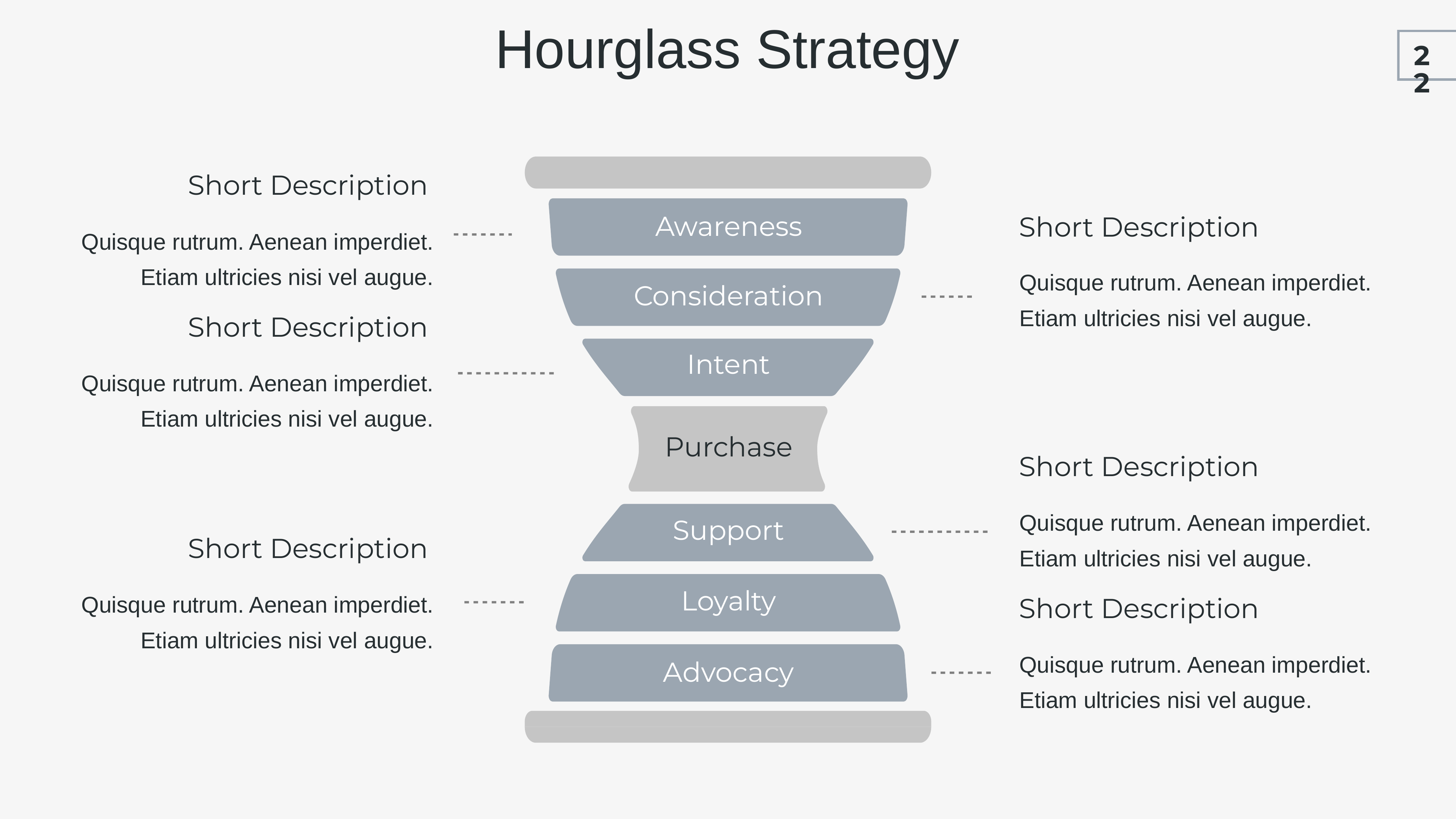

Hourglass Strategy
22

Short Description

Awareness
Short Description
Quisque rutrum. Aenean imperdiet. Etiam ultricies nisi vel augue.

Quisque rutrum. Aenean imperdiet. Etiam ultricies nisi vel augue.

Consideration

Short Description

Intent
Quisque rutrum. Aenean imperdiet. Etiam ultricies nisi vel augue.

Purchase
Short Description
Quisque rutrum. Aenean imperdiet. Etiam ultricies nisi vel augue.

Support

Short Description

Quisque rutrum. Aenean imperdiet. Etiam ultricies nisi vel augue.
Loyalty
Short Description

Quisque rutrum. Aenean imperdiet. Etiam ultricies nisi vel augue.

Advocacy